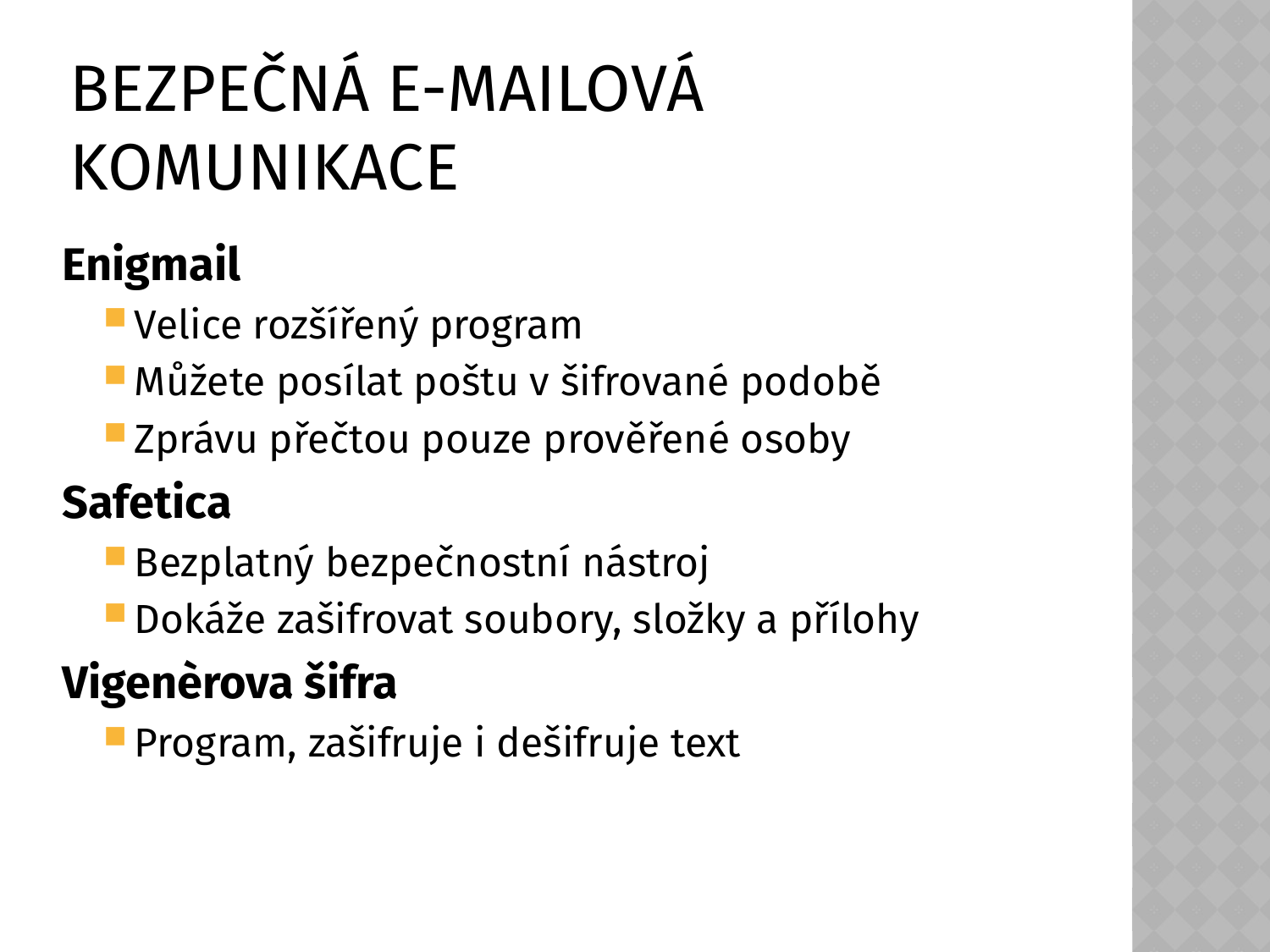

# bezpečná e-mailová komunikace
Enigmail
Velice rozšířený program
Můžete posílat poštu v šifrované podobě
Zprávu přečtou pouze prověřené osoby
Safetica
Bezplatný bezpečnostní nástroj
Dokáže zašifrovat soubory, složky a přílohy
Vigenèrova šifra
Program, zašifruje i dešifruje text